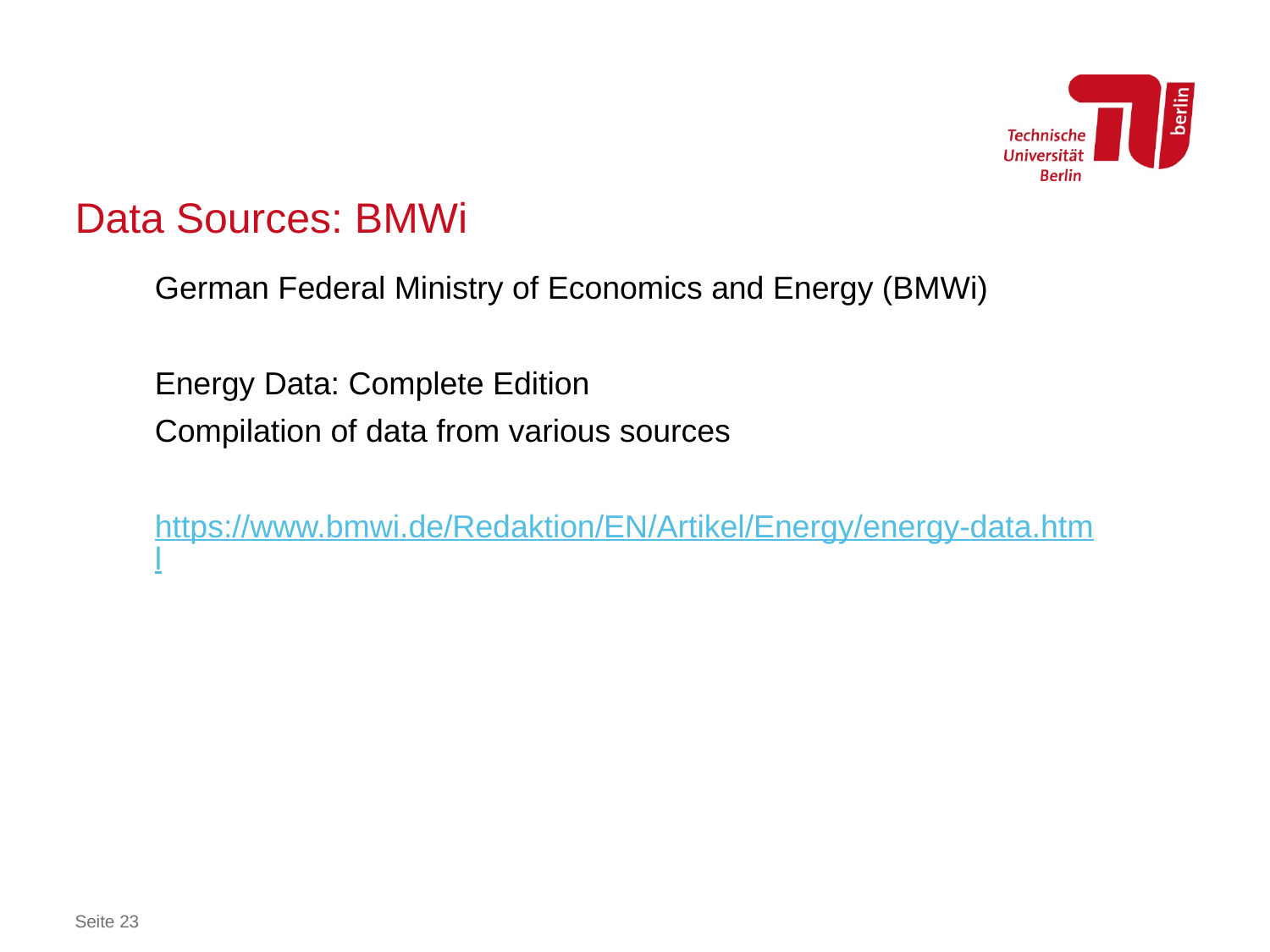

# Data Sources: BMWi
German Federal Ministry of Economics and Energy (BMWi)

Energy Data: Complete Edition
Compilation of data from various sources

https://www.bmwi.de/Redaktion/EN/Artikel/Energy/energy-data.html

Seite 23